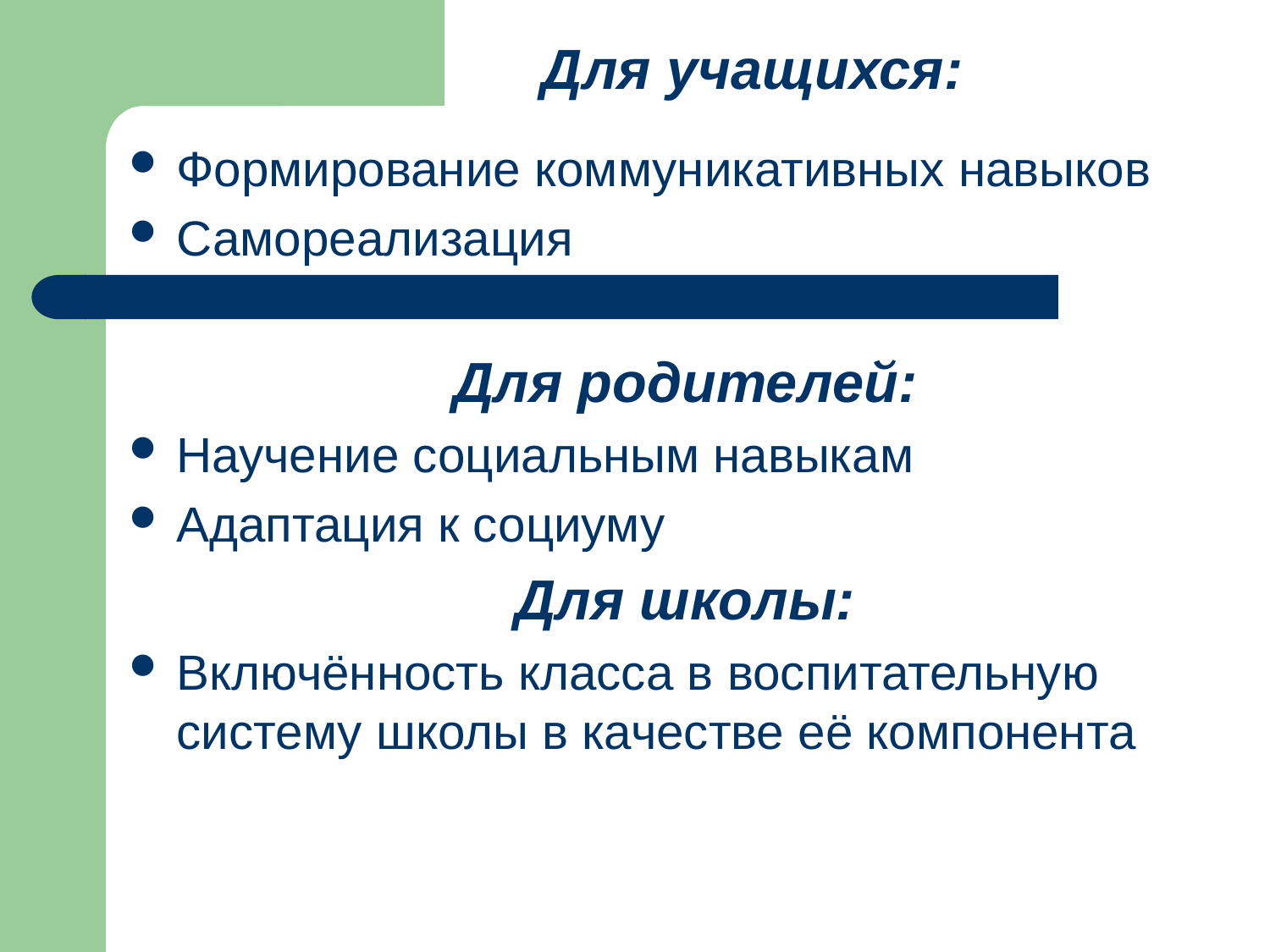

Для учащихся:

Формирование коммуникативных навыков
Самореализация

Для родителей:
Научение социальным навыкам
Адаптация к социуму
Для школы:
Включённость класса в воспитательную систему школы в качестве её компонента